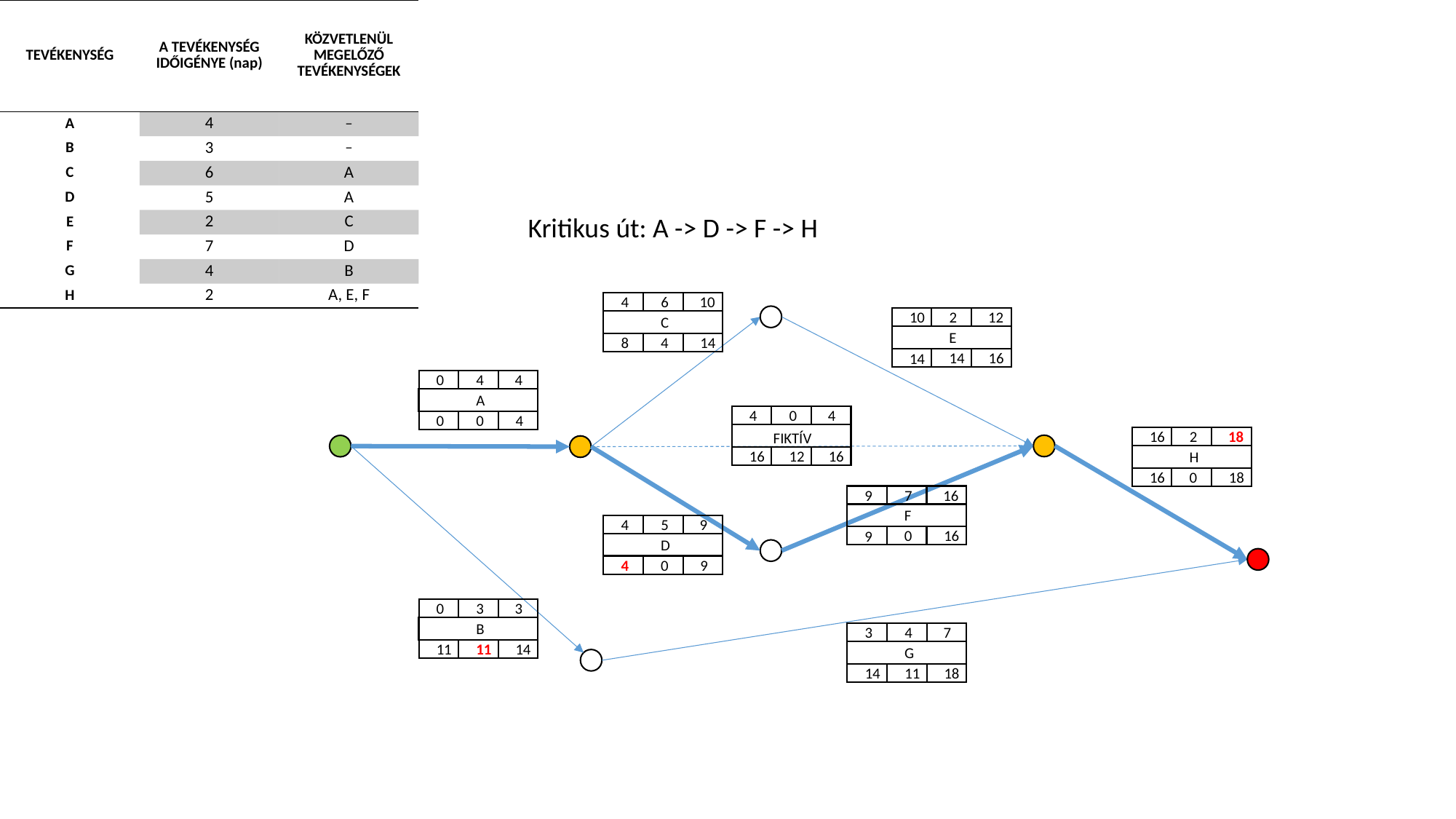

| TEVÉKENYSÉG | A TEVÉKENYSÉG IDŐIGÉNYE (nap) | KÖZVETLENÜL MEGELŐZŐ TEVÉKENYSÉGEK |
| --- | --- | --- |
| A | 4 | – |
| B | 3 | – |
| C | 6 | A |
| D | 5 | A |
| E | 2 | C |
| F | 7 | D |
| G | 4 | B |
| H | 2 | A, E, F |
Kritikus út: A -> D -> F -> H
4
6
10

C
4
14
8
10
2
12

E
14
16
14

0
4
4

A
0
4
0
4
0
4

FIKTÍV
12
16
16
16
2
18

H
0
18
16

9
7
16

F
0
16
9
4
5
9

D
0
9
4

0
3
3

B
11
14
11
3
4
7

G
11
18
14